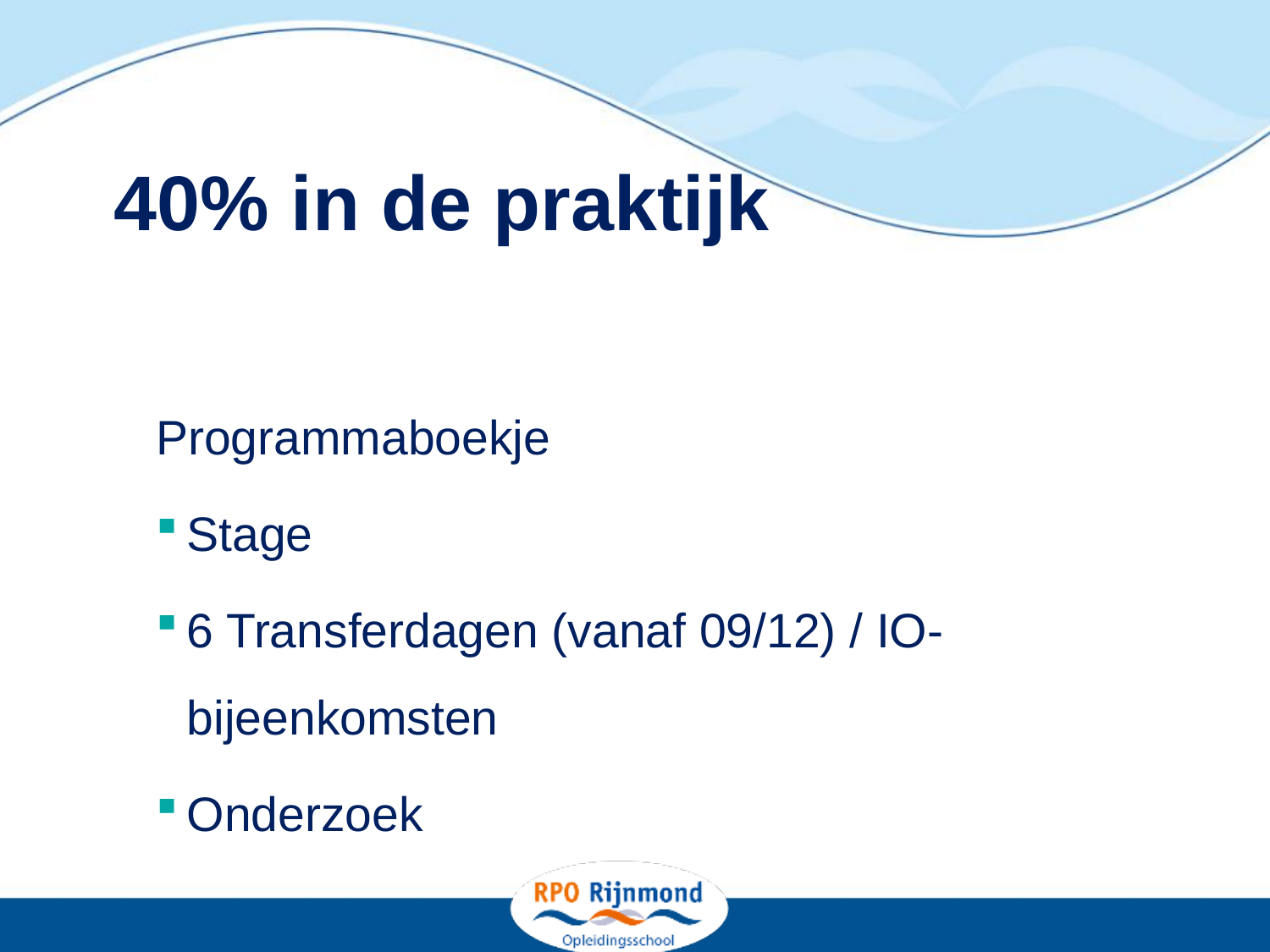

# 40% in de praktijk
Programmaboekje
Stage
6 Transferdagen (vanaf 09/12) / IO-bijeenkomsten
Onderzoek